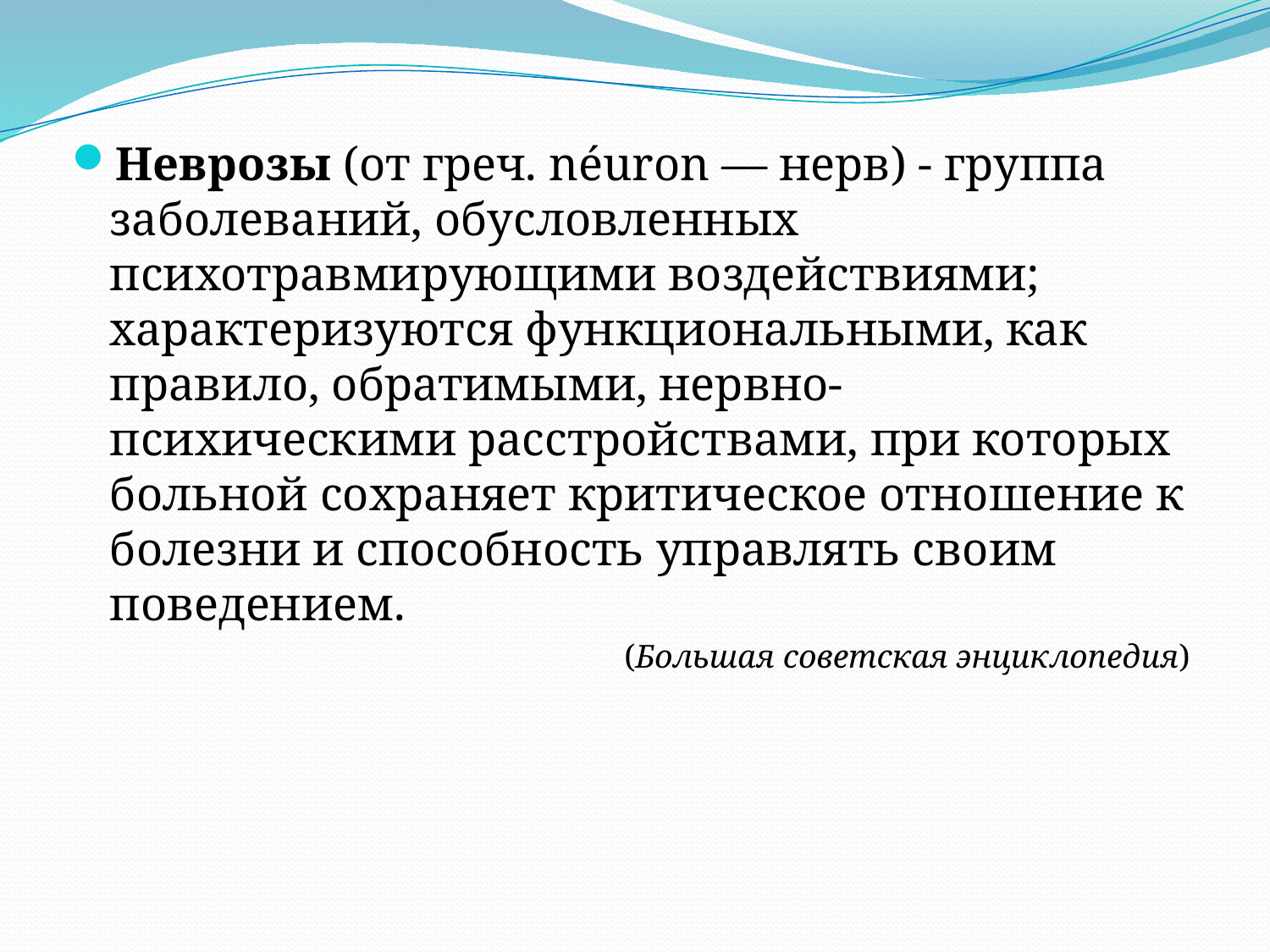

Неврозы (от греч. néuron — нерв) - группа заболеваний, обусловленных психотравмирующими воздействиями; характеризуются функциональными, как правило, обратимыми, нервно-психическими расстройствами, при которых больной сохраняет критическое отношение к болезни и способность управлять своим поведением.
(Большая советская энциклопедия)